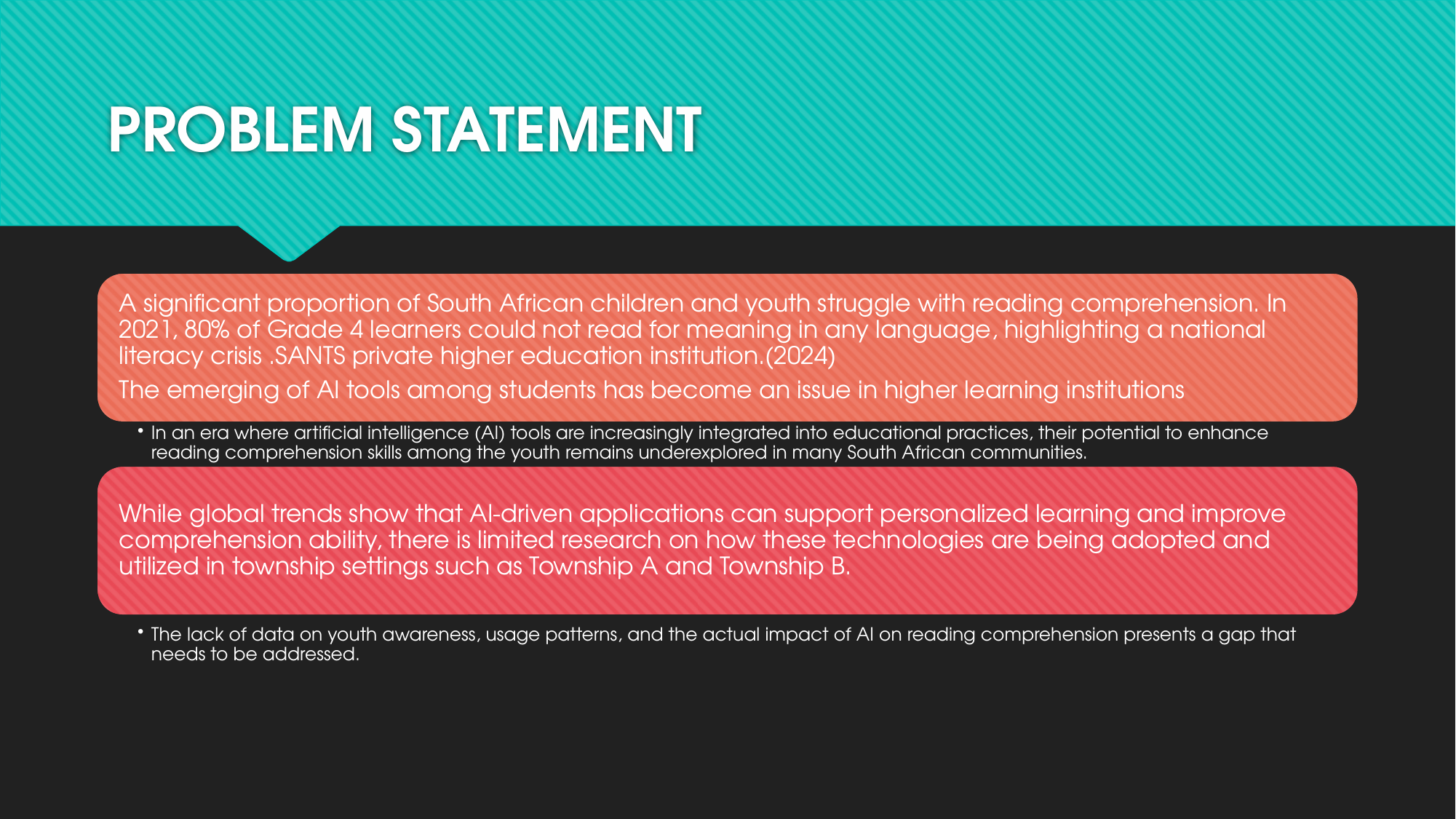

# PROBLEM STATEMENT
A significant proportion of South African children and youth struggle with reading comprehension. In 2021, 80% of Grade 4 learners could not read for meaning in any language, highlighting a national literacy crisis .SANTS private higher education institution.(2024)
The emerging of AI tools among students has become an issue in higher learning institutions
In an era where artificial intelligence (AI) tools are increasingly integrated into educational practices, their potential to enhance reading comprehension skills among the youth remains underexplored in many South African communities.
While global trends show that AI-driven applications can support personalized learning and improve comprehension ability, there is limited research on how these technologies are being adopted and utilized in township settings such as Township A and Township B.
The lack of data on youth awareness, usage patterns, and the actual impact of AI on reading comprehension presents a gap that needs to be addressed.